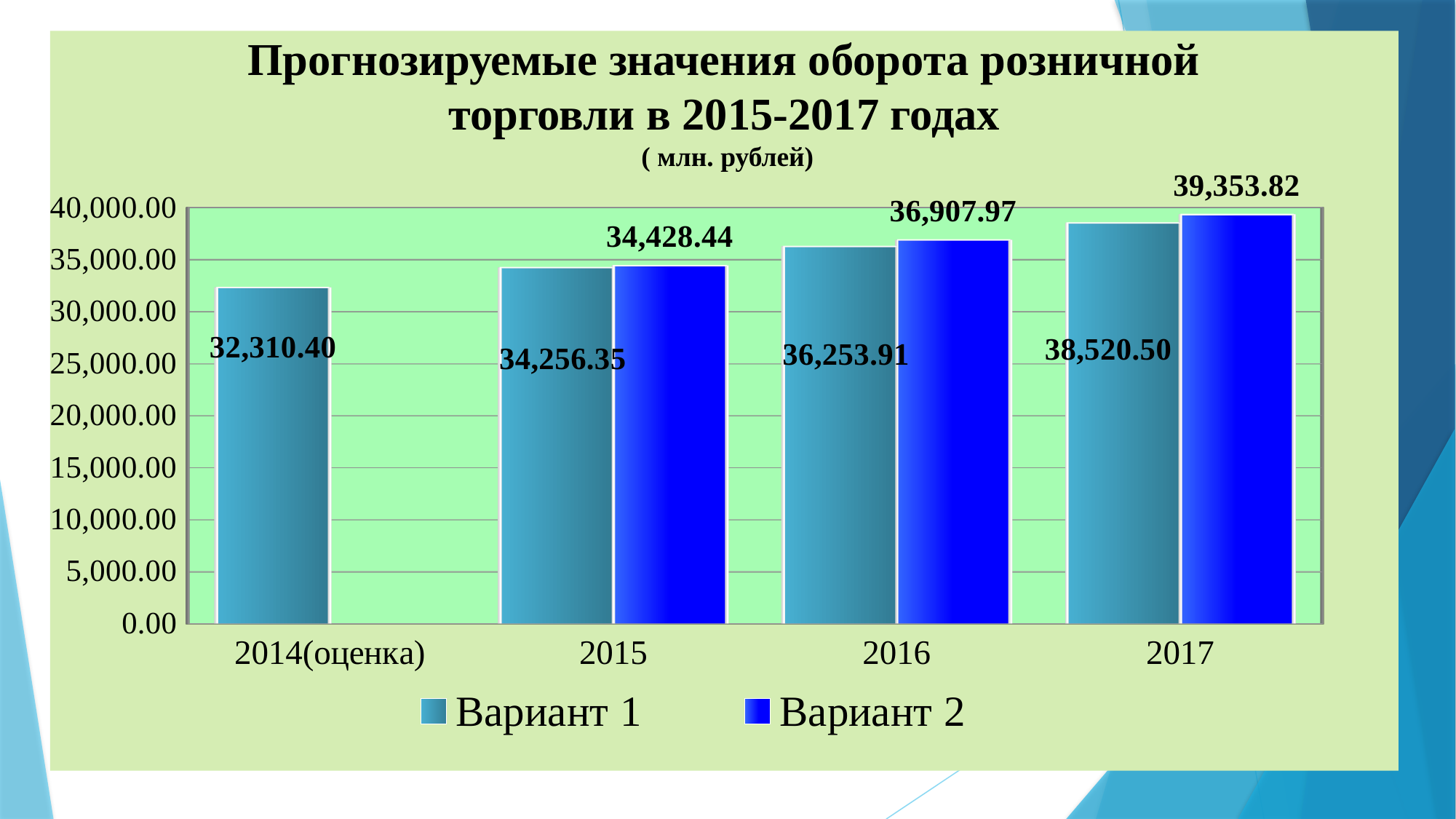

Прогнозируемые значения оборота розничной торговли в 2015-2017 годах
 ( млн. рублей)

[unsupported chart]